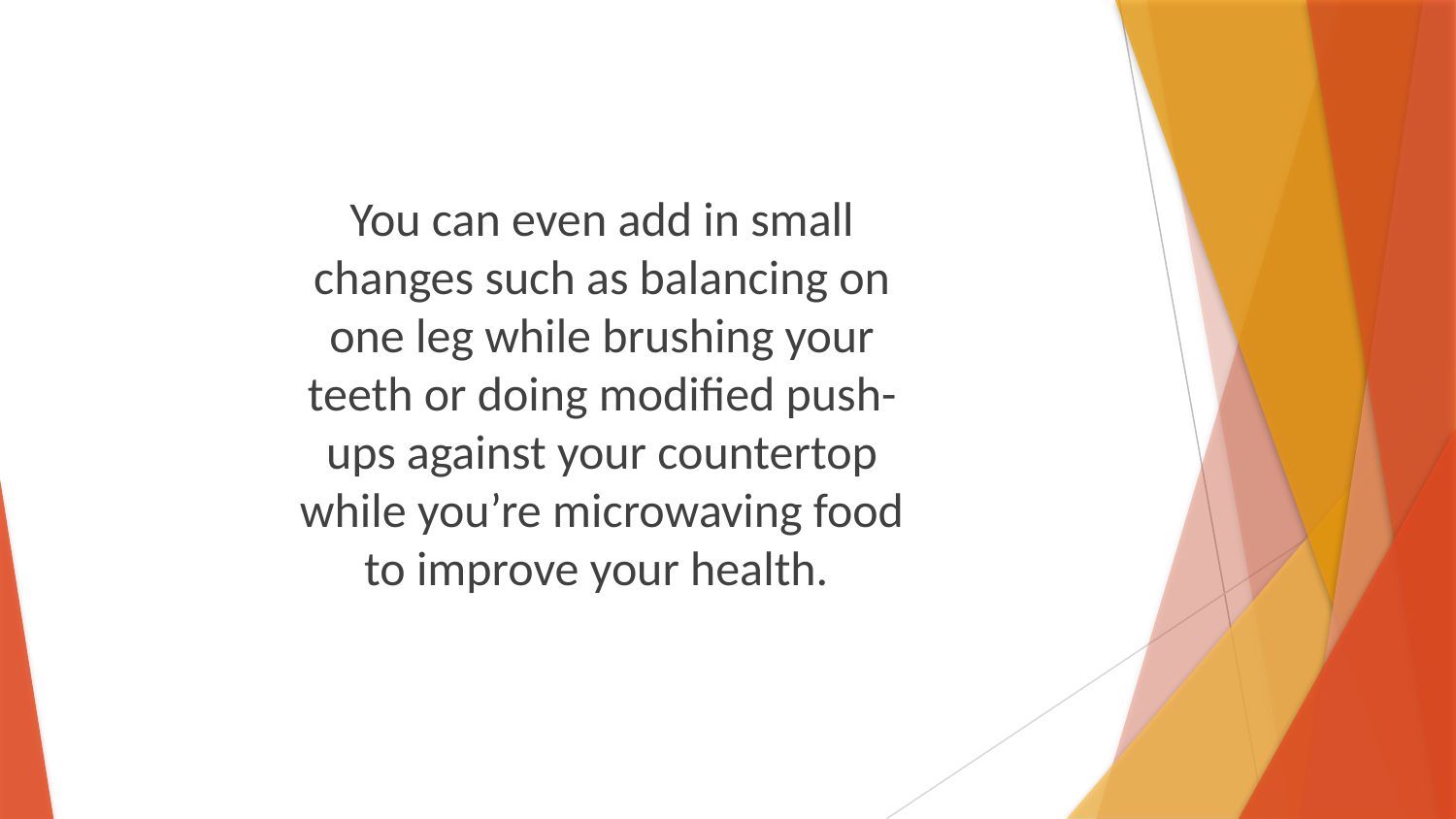

You can even add in small changes such as balancing on one leg while brushing your teeth or doing modified push-ups against your countertop while you’re microwaving food to improve your health.